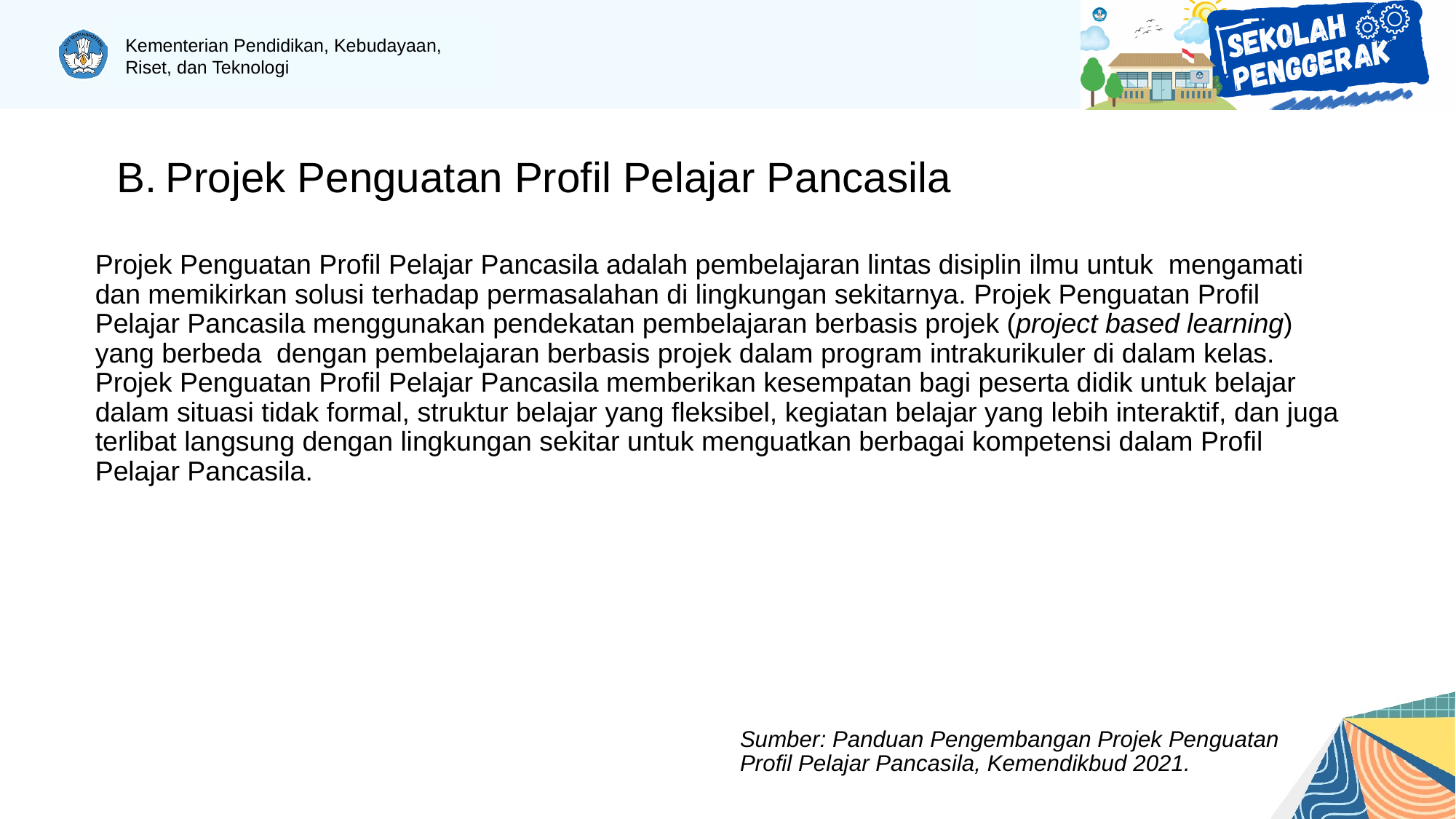

# Projek Penguatan Profil Pelajar Pancasila
Projek Penguatan Profil Pelajar Pancasila adalah pembelajaran lintas disiplin ilmu untuk  mengamati dan memikirkan solusi terhadap permasalahan di lingkungan sekitarnya. Projek Penguatan Profil Pelajar Pancasila menggunakan pendekatan pembelajaran berbasis projek (project based learning) yang berbeda  dengan pembelajaran berbasis projek dalam program intrakurikuler di dalam kelas. Projek Penguatan Profil Pelajar Pancasila memberikan kesempatan bagi peserta didik untuk belajar dalam situasi tidak formal, struktur belajar yang fleksibel, kegiatan belajar yang lebih interaktif, dan juga terlibat langsung dengan lingkungan sekitar untuk menguatkan berbagai kompetensi dalam Profil Pelajar Pancasila.
Sumber: Panduan Pengembangan Projek Penguatan Profil Pelajar Pancasila, Kemendikbud 2021.